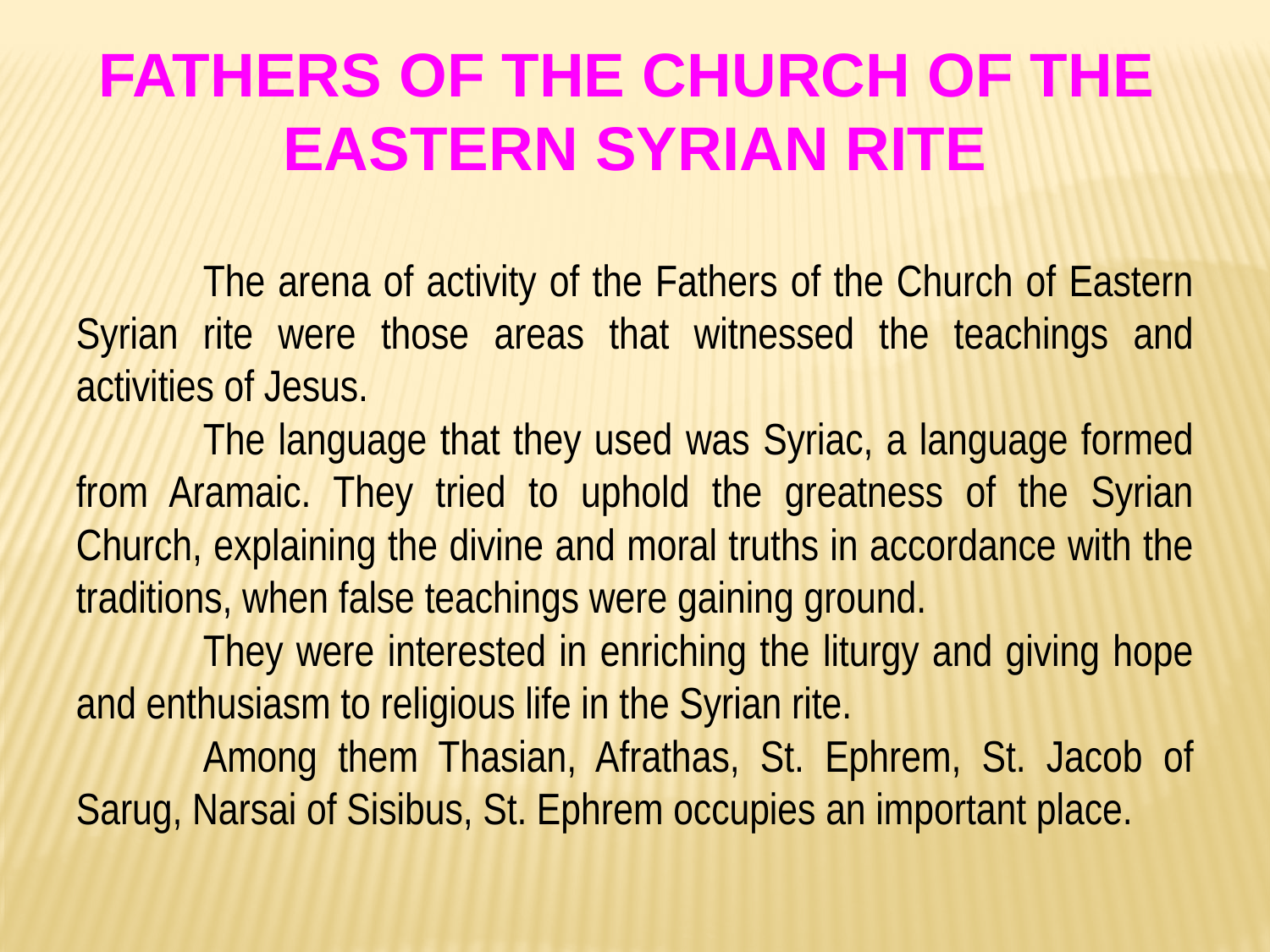

FATHERS OF THE CHURCH OF THE
EASTERN SYRIAN RITE
	The arena of activity of the Fathers of the Church of Eastern Syrian rite were those areas that witnessed the teachings and activities of Jesus.
	The language that they used was Syriac, a language formed from Aramaic. They tried to uphold the greatness of the Syrian Church, explaining the divine and moral truths in accordance with the traditions, when false teachings were gaining ground.
	They were interested in enriching the liturgy and giving hope and enthusiasm to religious life in the Syrian rite.
	Among them Thasian, Afrathas, St. Ephrem, St. Jacob of Sarug, Narsai of Sisibus, St. Ephrem occupies an important place.